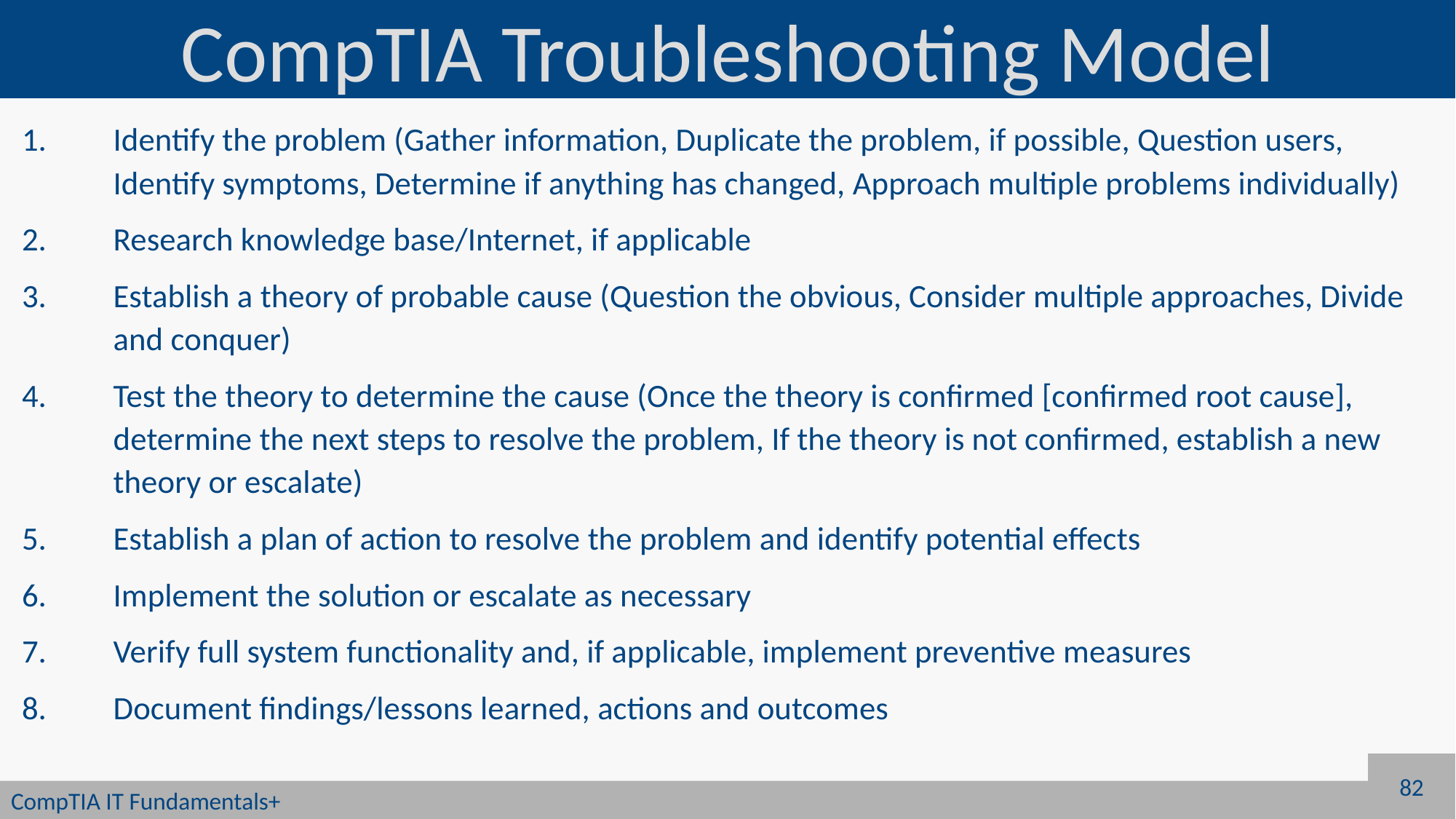

# CompTIA Troubleshooting Model
Identify the problem (Gather information, Duplicate the problem, if possible, Question users, Identify symptoms, Determine if anything has changed, Approach multiple problems individually)
Research knowledge base/Internet, if applicable
Establish a theory of probable cause (Question the obvious, Consider multiple approaches, Divide and conquer)
Test the theory to determine the cause (Once the theory is confirmed [confirmed root cause], determine the next steps to resolve the problem, If the theory is not confirmed, establish a new theory or escalate)
Establish a plan of action to resolve the problem and identify potential effects
Implement the solution or escalate as necessary
Verify full system functionality and, if applicable, implement preventive measures
Document findings/lessons learned, actions and outcomes
82
CompTIA IT Fundamentals+